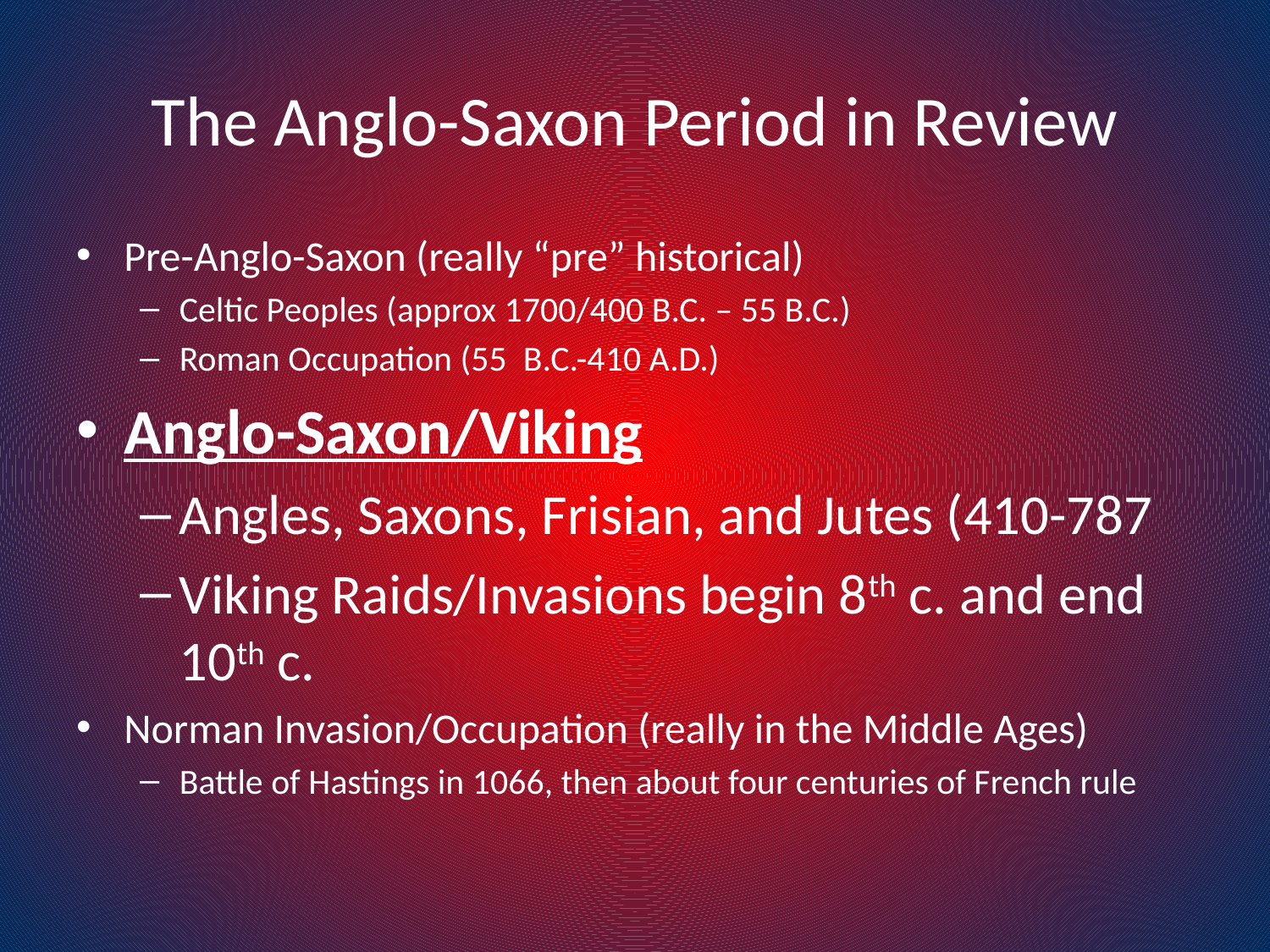

# The Anglo-Saxon Period in Review
Pre-Anglo-Saxon (really “pre” historical)
Celtic Peoples (approx 1700/400 B.C. – 55 B.C.)
Roman Occupation (55  B.C.-410 A.D.)
Anglo-Saxon/Viking
Angles, Saxons, Frisian, and Jutes (410-787
Viking Raids/Invasions begin 8th c. and end 10th c.
Norman Invasion/Occupation (really in the Middle Ages)
Battle of Hastings in 1066, then about four centuries of French rule